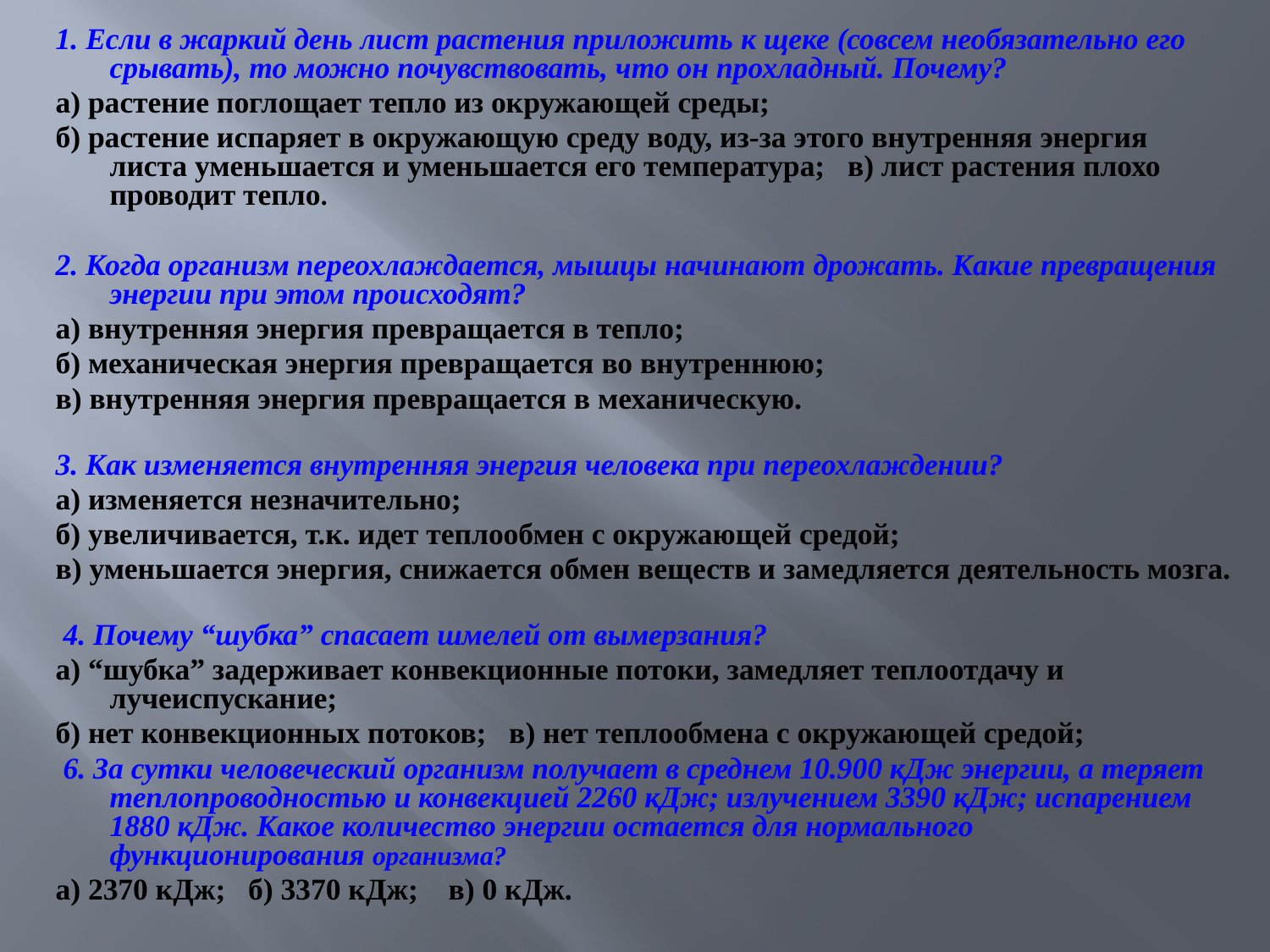

1. Если в жаркий день лист растения приложить к щеке (совсем необязательно его срывать), то можно почувствовать, что он прохладный. Почему?
а) растение поглощает тепло из окружающей среды;
б) растение испаряет в окружающую среду воду, из-за этого внутренняя энергия листа уменьшается и уменьшается его температура;   в) лист растения плохо проводит тепло.

2. Когда организм переохлаждается, мышцы начинают дрожать. Какие превращения энергии при этом происходят?
а) внутренняя энергия превращается в тепло;
б) механическая энергия превращается во внутреннюю;
в) внутренняя энергия превращается в механическую.

3. Как изменяется внутренняя энергия человека при переохлаждении?
а) изменяется незначительно;
б) увеличивается, т.к. идет теплообмен с окружающей средой;
в) уменьшается энергия, снижается обмен веществ и замедляется деятельность мозга.

 4. Почему “шубка” спасает шмелей от вымерзания?
а) “шубка” задерживает конвекционные потоки, замедляет теплоотдачу и лучеиспускание;
б) нет конвекционных потоков;   в) нет теплообмена с окружающей средой;
 6. За сутки человеческий организм получает в среднем 10.900 кДж энергии, а теряет теплопроводностью и конвекцией 2260 кДж; излучением 3390 кДж; испарением 1880 кДж. Какое количество энергии остается для нормального функционирования организма?
а) 2370 кДж;   б) 3370 кДж;    в) 0 кДж.